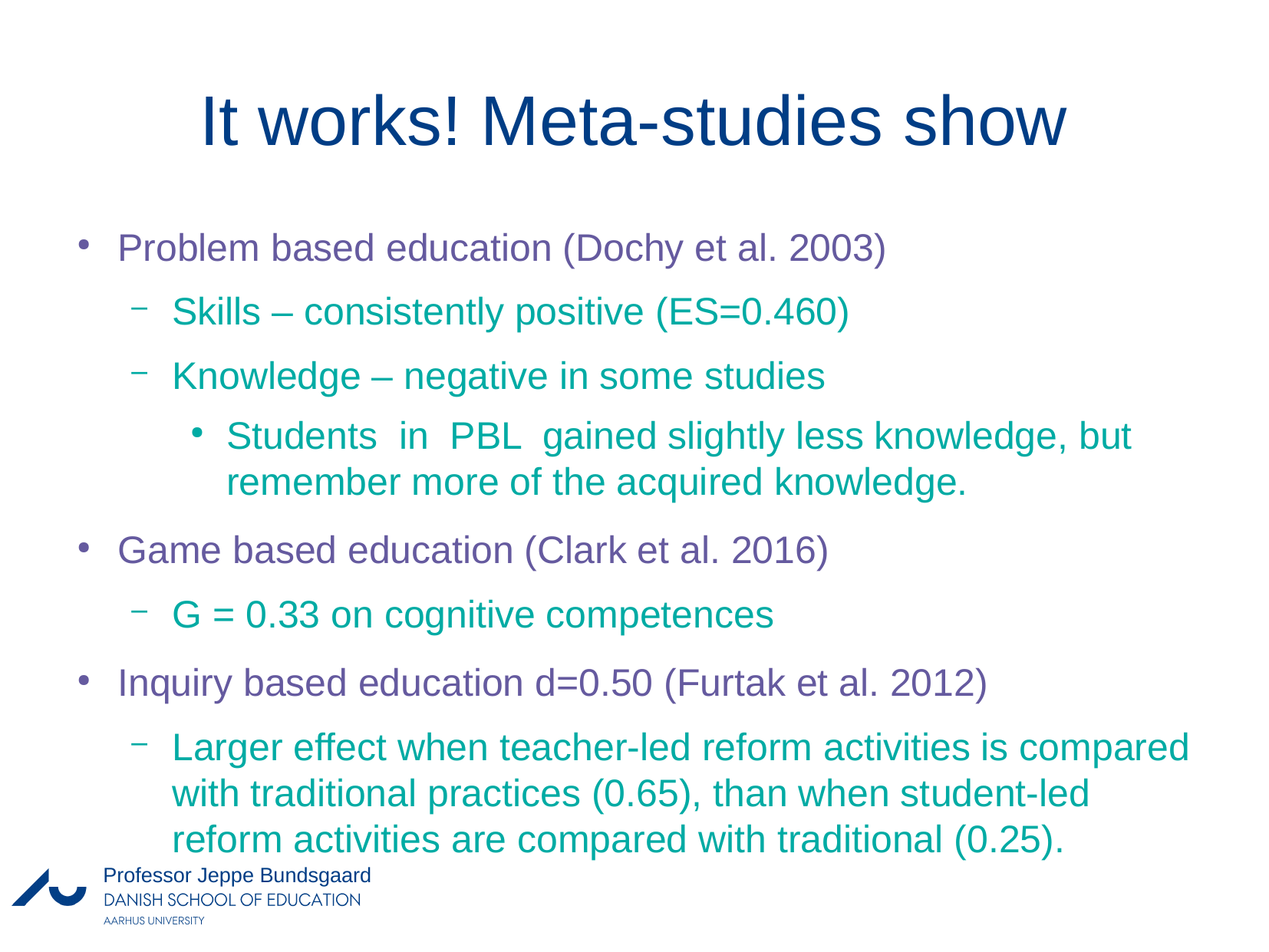

It works! Meta-studies show
Problem based education (Dochy et al. 2003)
Skills – consistently positive (ES=0.460)
Knowledge – negative in some studies
Students  in  PBL  gained slightly less knowledge, but remember more of the acquired knowledge.
Game based education (Clark et al. 2016)
G = 0.33 on cognitive competences
Inquiry based education d=0.50 (Furtak et al. 2012)
Larger effect when teacher-led reform activities is compared with traditional practices (0.65), than when student-led reform activities are compared with traditional (0.25).